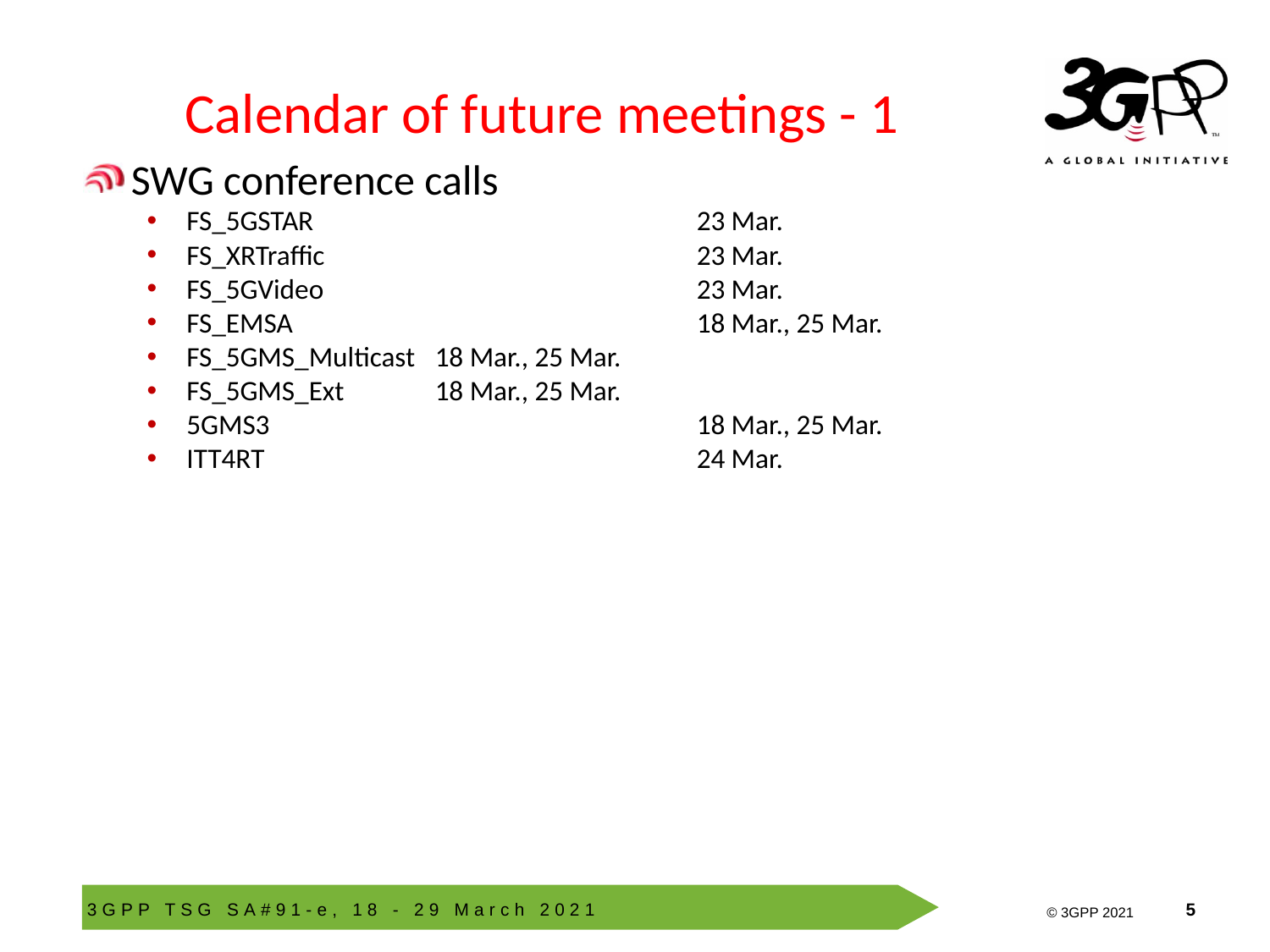

# Calendar of future meetings - 1
SWG conference calls
FS_5GSTAR		23 Mar.
FS_XRTraffic		23 Mar.
FS_5GVideo		23 Mar.
FS_EMSA		18 Mar., 25 Mar.
FS_5GMS_Multicast	18 Mar., 25 Mar.
FS_5GMS_Ext	18 Mar., 25 Mar.
5GMS3		18 Mar., 25 Mar.
ITT4RT		24 Mar.